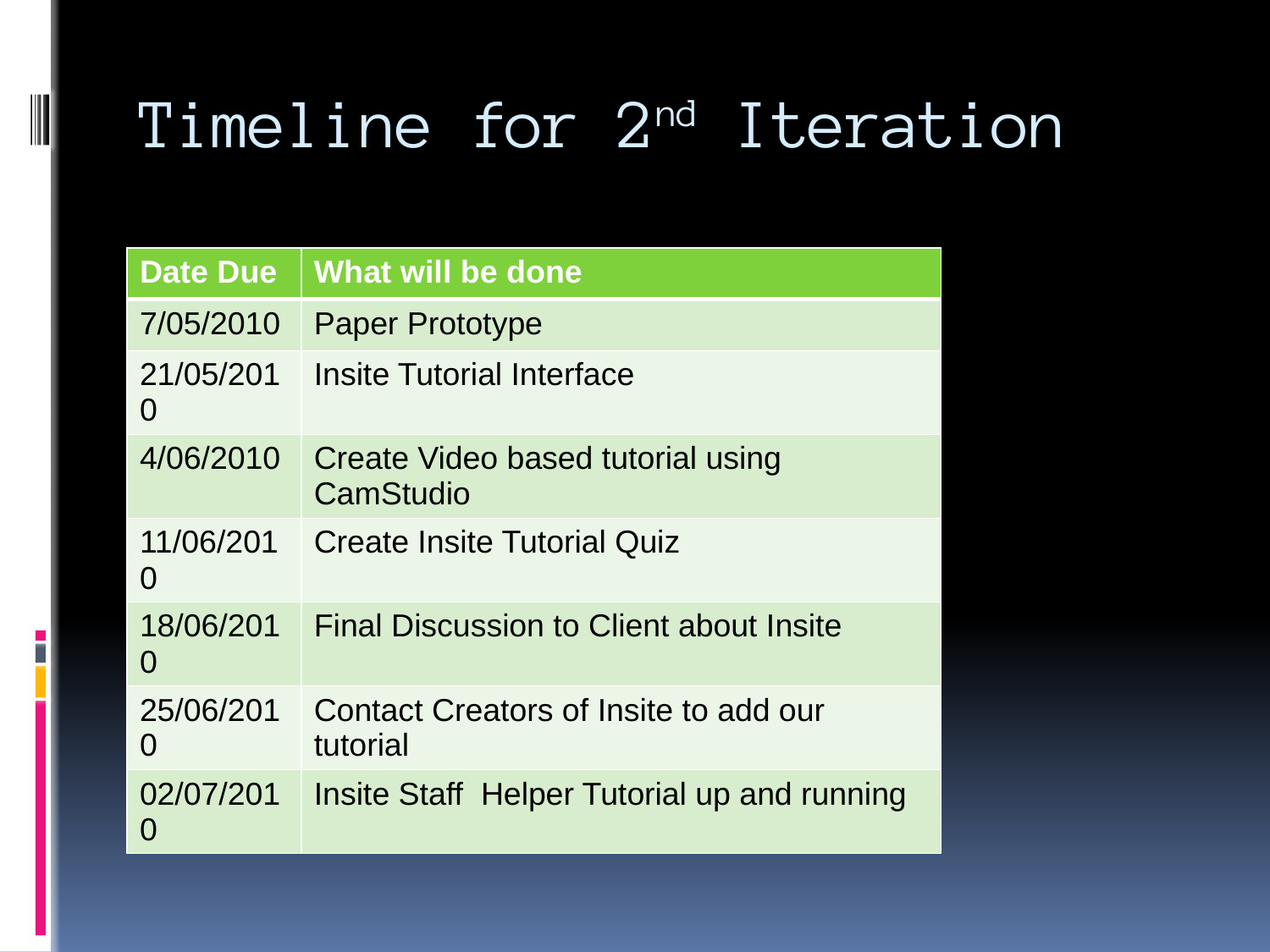

# Timeline for 2nd Iteration
| Date Due | What will be done |
| --- | --- |
| 7/05/2010 | Paper Prototype |
| 21/05/2010 | Insite Tutorial Interface |
| 4/06/2010 | Create Video based tutorial using CamStudio |
| 11/06/2010 | Create Insite Tutorial Quiz |
| 18/06/2010 | Final Discussion to Client about Insite |
| 25/06/2010 | Contact Creators of Insite to add our tutorial |
| 02/07/2010 | Insite Staff Helper Tutorial up and running |